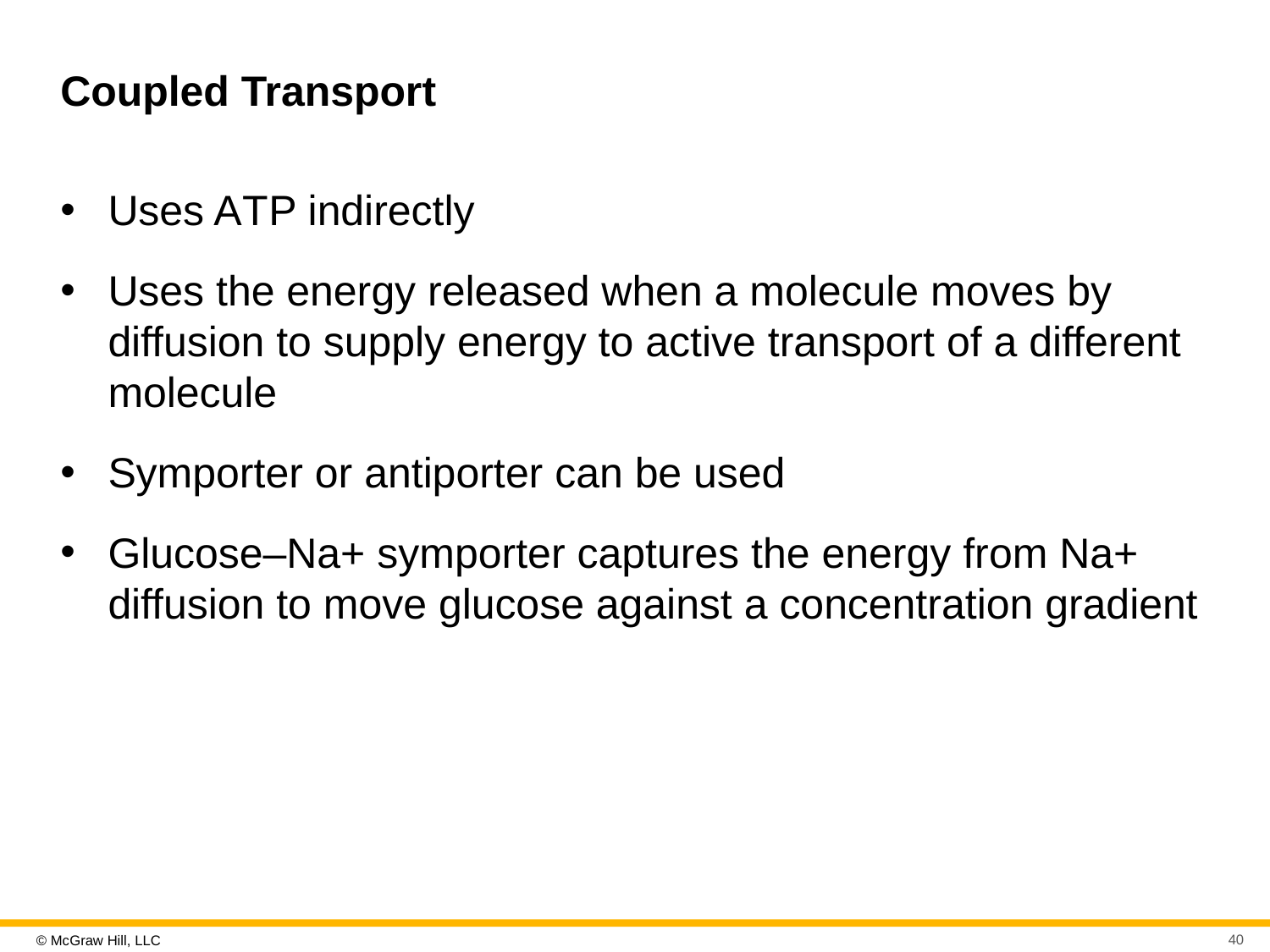

# Coupled Transport
Uses A T P indirectly
Uses the energy released when a molecule moves by diffusion to supply energy to active transport of a different molecule
Symporter or antiporter can be used
Glucose–Na+ symporter captures the energy from Na+ diffusion to move glucose against a concentration gradient
40